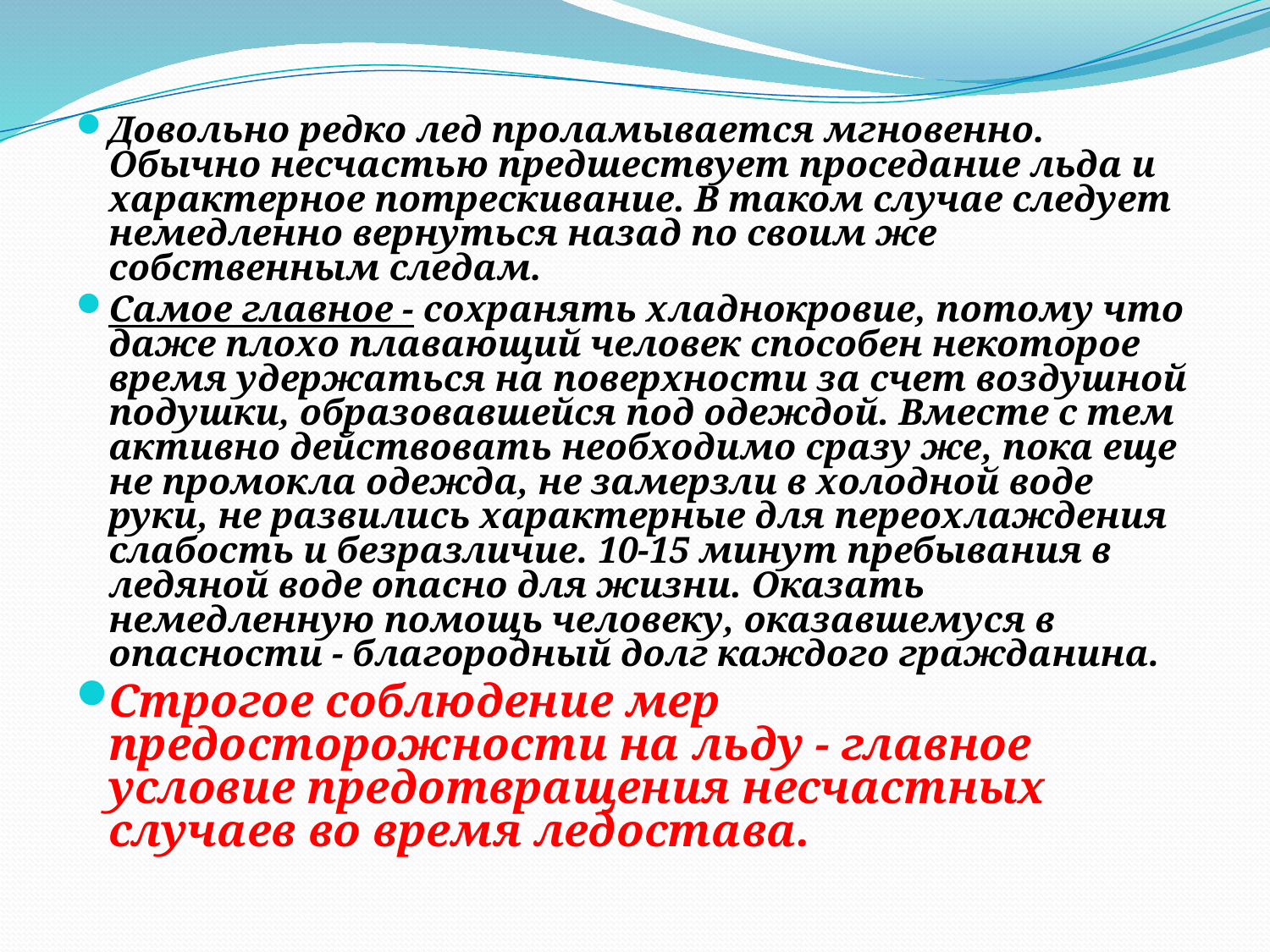

Довольно редко лед проламывается мгновенно. Обычно несчастью предшествует проседание льда и характерное потрескивание. В таком случае следует немедленно вернуться назад по своим же собственным следам.
Самое главное - сохранять хладнокровие, потому что даже плохо плавающий человек способен некоторое время удержаться на поверхности за счет воздушной подушки, образовавшейся под одеждой. Вместе с тем активно действовать необходимо сразу же, пока еще не промокла одежда, не замерзли в холодной воде руки, не развились характерные для переохлаждения слабость и безразличие. 10-15 минут пребывания в ледяной воде опасно для жизни. Оказать немедленную помощь человеку, оказавшемуся в опасности - благородный долг каждого гражданина.
Строгое соблюдение мер предосторожности на льду - главное условие предотвращения несчастных случаев во время ледостава.